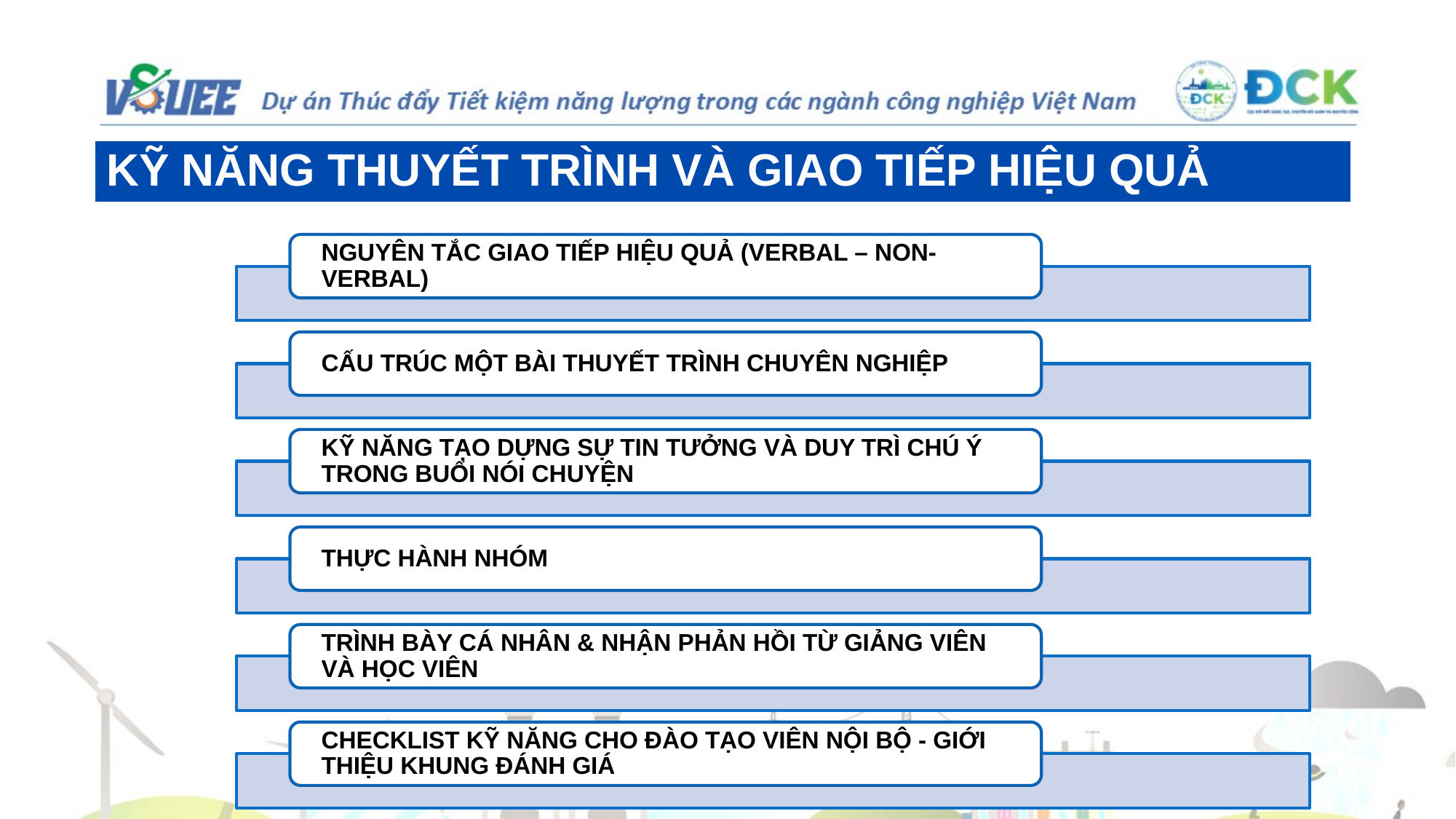

# KỸ NĂNG THUYẾT TRÌNH VÀ GIAO TIẾP HIỆU QUẢ
NGUYÊN TẮC GIAO TIẾP HIỆU QUẢ (VERBAL – NON-VERBAL)

CẤU TRÚC MỘT BÀI THUYẾT TRÌNH CHUYÊN NGHIỆP

KỸ NĂNG TẠO DỰNG SỰ TIN TƯỞNG VÀ DUY TRÌ CHÚ Ý TRONG BUỔI NÓI CHUYỆN

THỰC HÀNH NHÓM

TRÌNH BÀY CÁ NHÂN & NHẬN PHẢN HỒI TỪ GIẢNG VIÊN VÀ HỌC VIÊN

CHECKLIST KỸ NĂNG CHO ĐÀO TẠO VIÊN NỘI BỘ - GIỚI THIỆU KHUNG ĐÁNH GIÁ